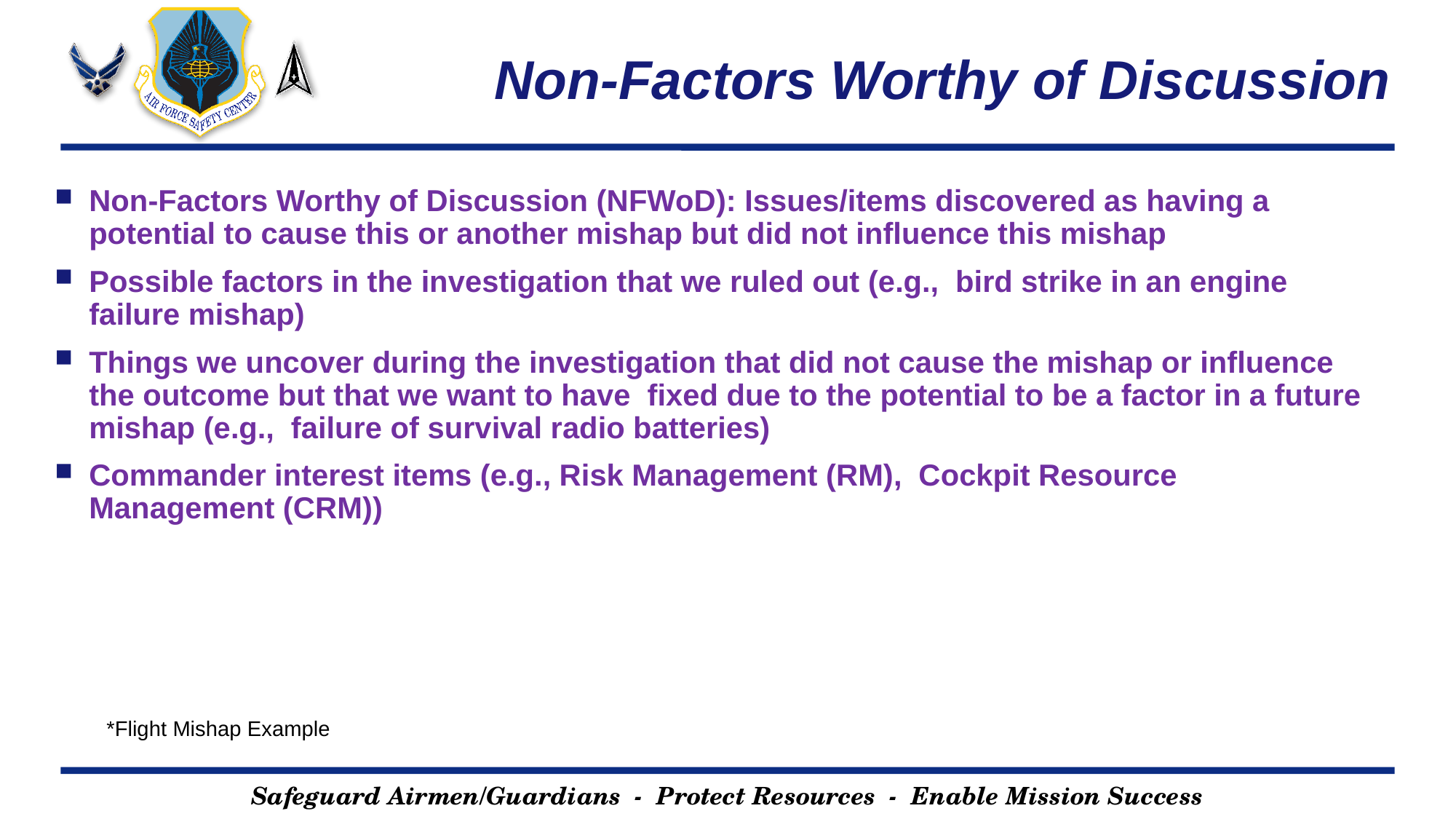

# Non-Factors Worthy of Discussion
Non-Factors Worthy of Discussion (NFWoD): Issues/items discovered as having a potential to cause this or another mishap but did not influence this mishap
Possible factors in the investigation that we ruled out (e.g.,  bird strike in an engine failure mishap)
Things we uncover during the investigation that did not cause the mishap or influence the outcome but that we want to have  fixed due to the potential to be a factor in a future mishap (e.g.,  failure of survival radio batteries)
Commander interest items (e.g., Risk Management (RM),  Cockpit Resource Management (CRM))

*Flight Mishap Example